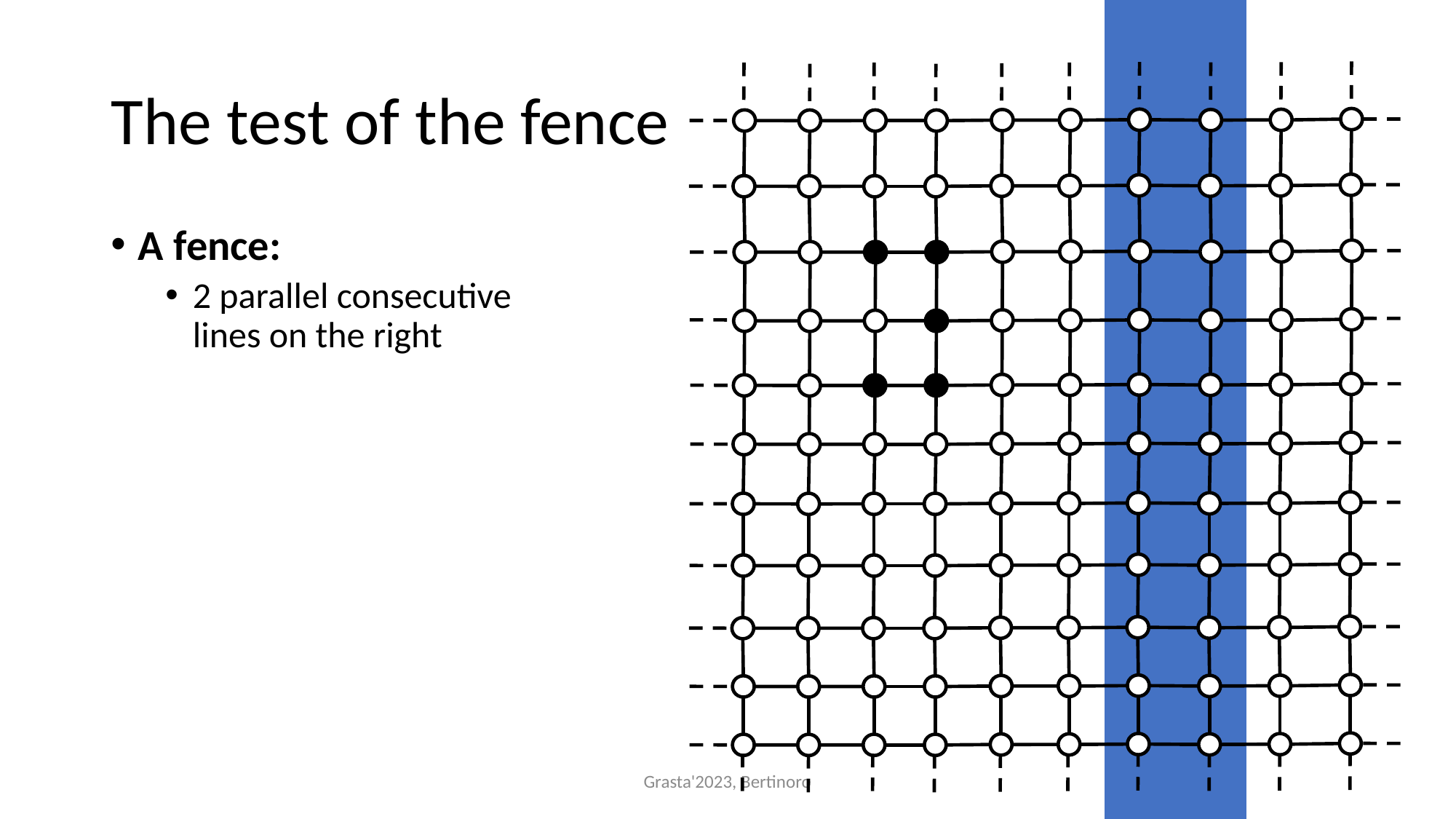

# The test of the fence

A fence:
2 parallel consecutive lines on the right

Grasta'2023, Bertinoro